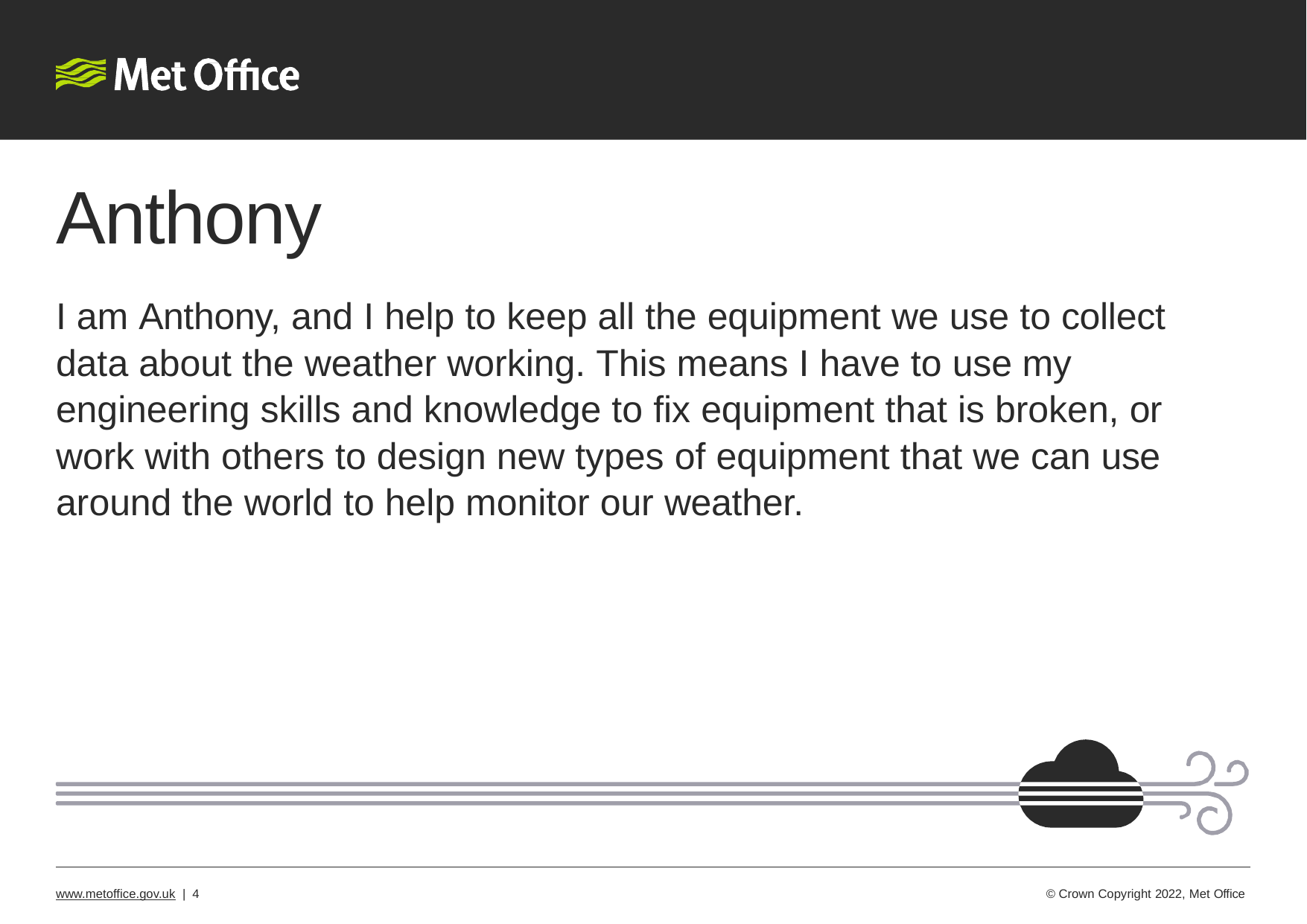

# Anthony
I am Anthony, and I help to keep all the equipment we use to collect data about the weather working. This means I have to use my engineering skills and knowledge to fix equipment that is broken, or work with others to design new types of equipment that we can use around the world to help monitor our weather.

www.metoffice.gov.uk | 4
© Crown Copyright 2022, Met Office